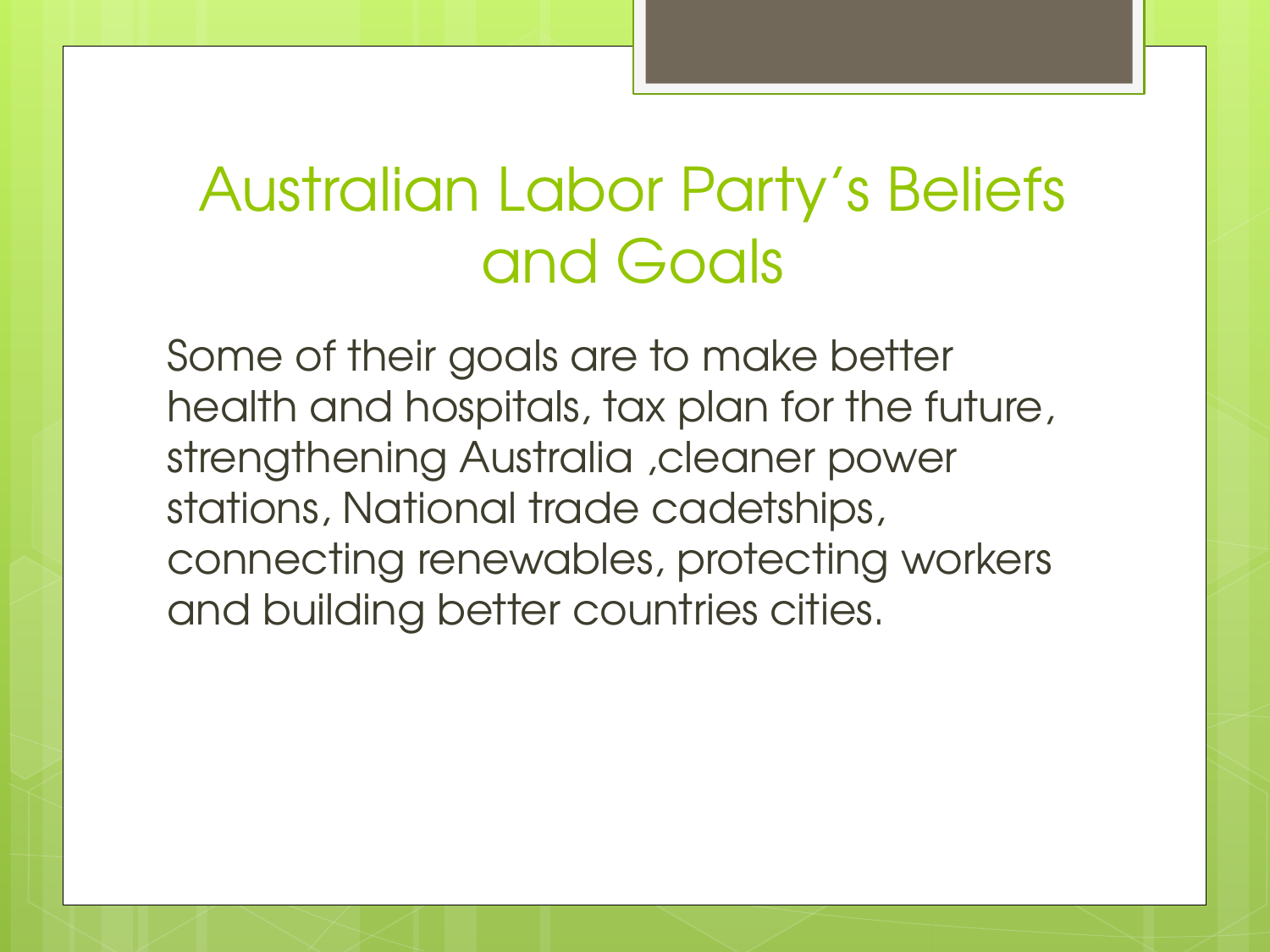

# Australian Labor Party’s Beliefs and Goals
Some of their goals are to make better health and hospitals, tax plan for the future, strengthening Australia ,cleaner power stations, National trade cadetships, connecting renewables, protecting workers and building better countries cities.